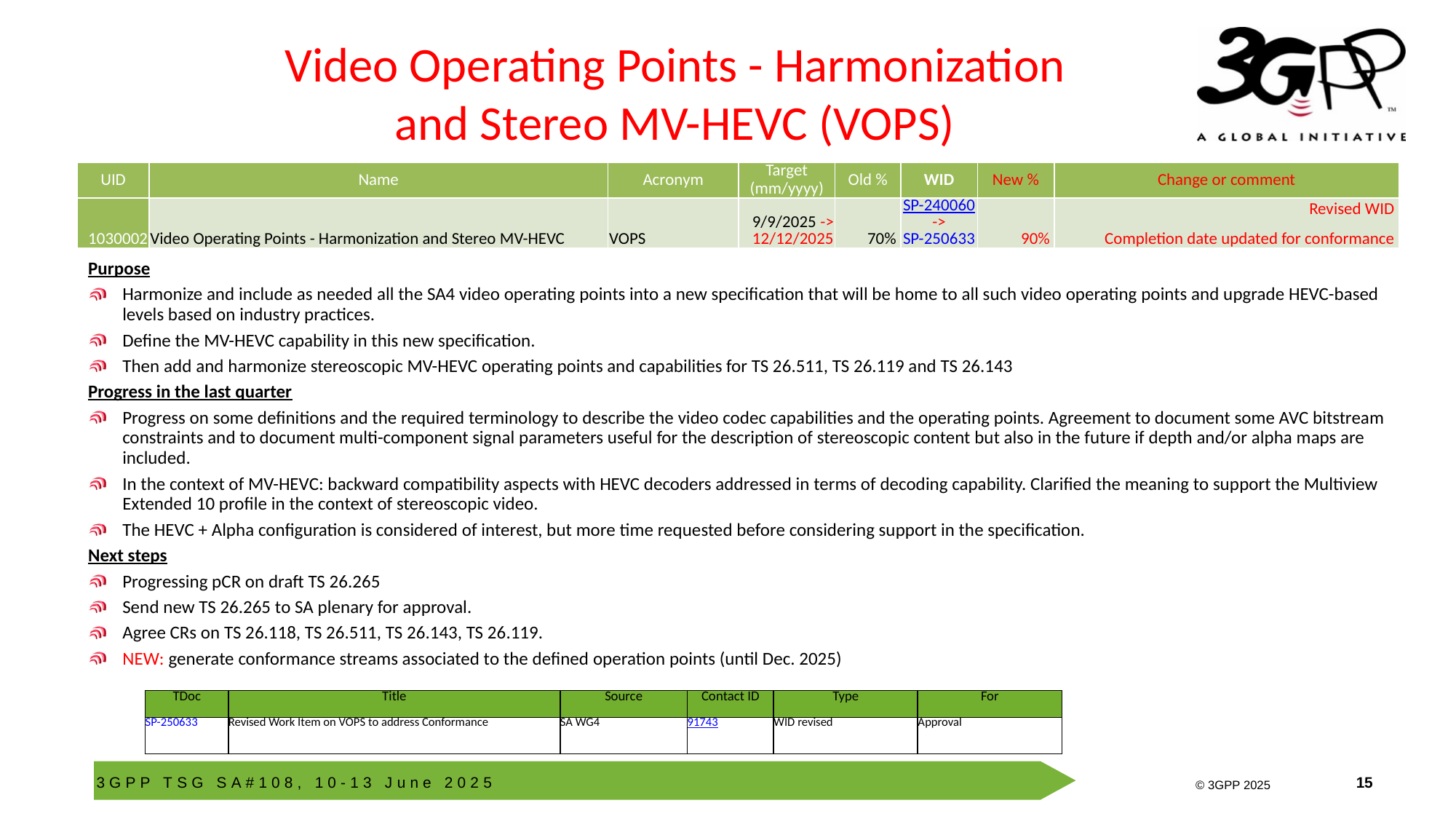

# Video Operating Points - Harmonization and Stereo MV-HEVC (VOPS)
| UID | Name | Acronym | Target (mm/yyyy) | Old % | WID | New % | Change or comment |
| --- | --- | --- | --- | --- | --- | --- | --- |
| 1030002 | Video Operating Points - Harmonization and Stereo MV-HEVC | VOPS | 9/9/2025 -> 12/12/2025 | 70% | SP-240060 -> SP-250633 | 90% | Revised WID Completion date updated for conformance |
Purpose
Harmonize and include as needed all the SA4 video operating points into a new specification that will be home to all such video operating points and upgrade HEVC-based levels based on industry practices.
Define the MV-HEVC capability in this new specification.
Then add and harmonize stereoscopic MV-HEVC operating points and capabilities for TS 26.511, TS 26.119 and TS 26.143
Progress in the last quarter
Progress on some definitions and the required terminology to describe the video codec capabilities and the operating points. Agreement to document some AVC bitstream constraints and to document multi-component signal parameters useful for the description of stereoscopic content but also in the future if depth and/or alpha maps are included.
In the context of MV-HEVC: backward compatibility aspects with HEVC decoders addressed in terms of decoding capability. Clarified the meaning to support the Multiview Extended 10 profile in the context of stereoscopic video.
The HEVC + Alpha configuration is considered of interest, but more time requested before considering support in the specification.
Next steps
Progressing pCR on draft TS 26.265
Send new TS 26.265 to SA plenary for approval.
Agree CRs on TS 26.118, TS 26.511, TS 26.143, TS 26.119.
NEW: generate conformance streams associated to the defined operation points (until Dec. 2025)

| TDoc | Title | Source | Contact ID | Type | For |
| --- | --- | --- | --- | --- | --- |
| SP-250633 | Revised Work Item on VOPS to address Conformance | SA WG4 | 91743 | WID revised | Approval |